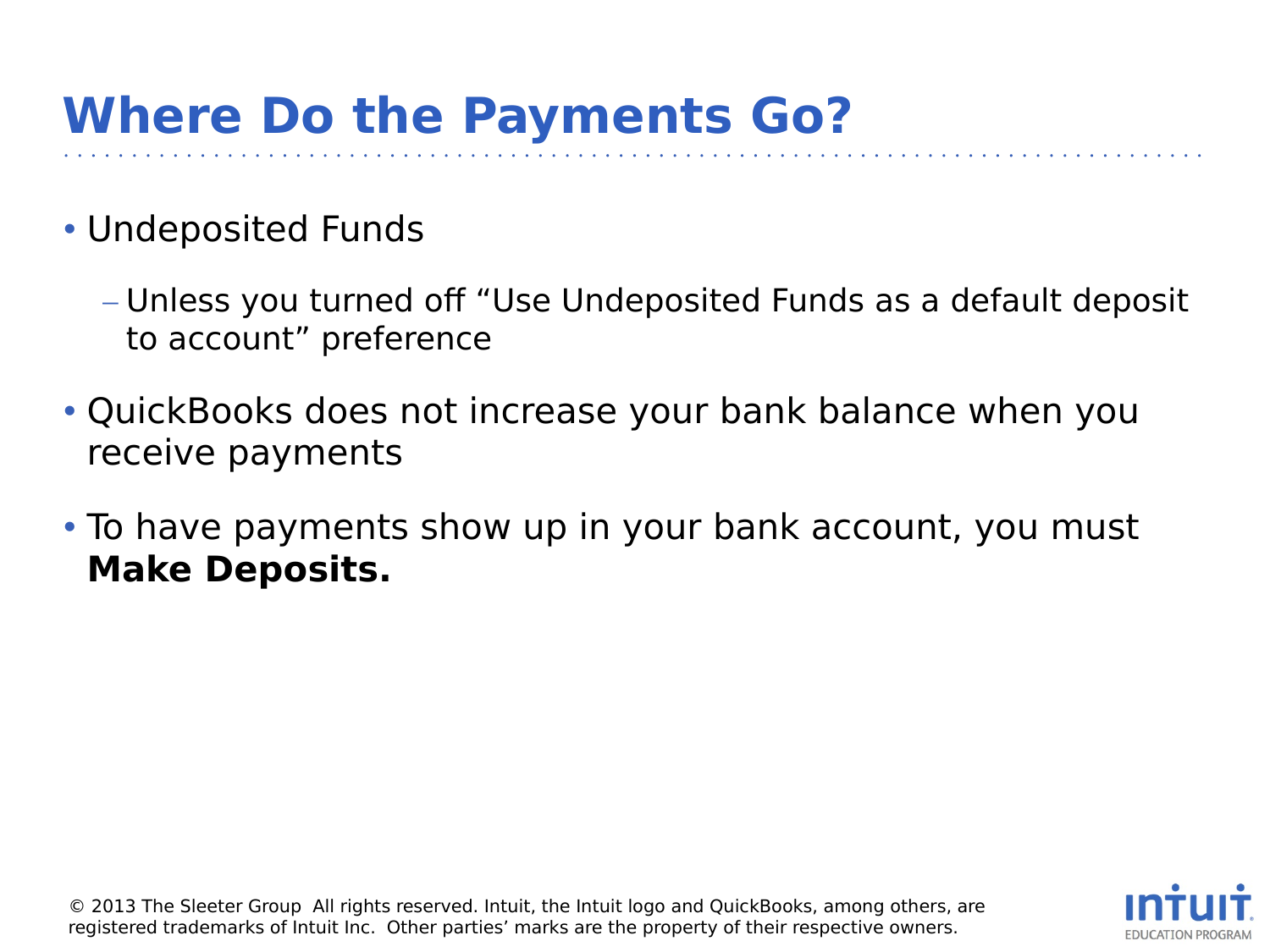

# Where Do the Payments Go?
Undeposited Funds
Unless you turned off “Use Undeposited Funds as a default deposit to account” preference
QuickBooks does not increase your bank balance when you receive payments
To have payments show up in your bank account, you must Make Deposits.